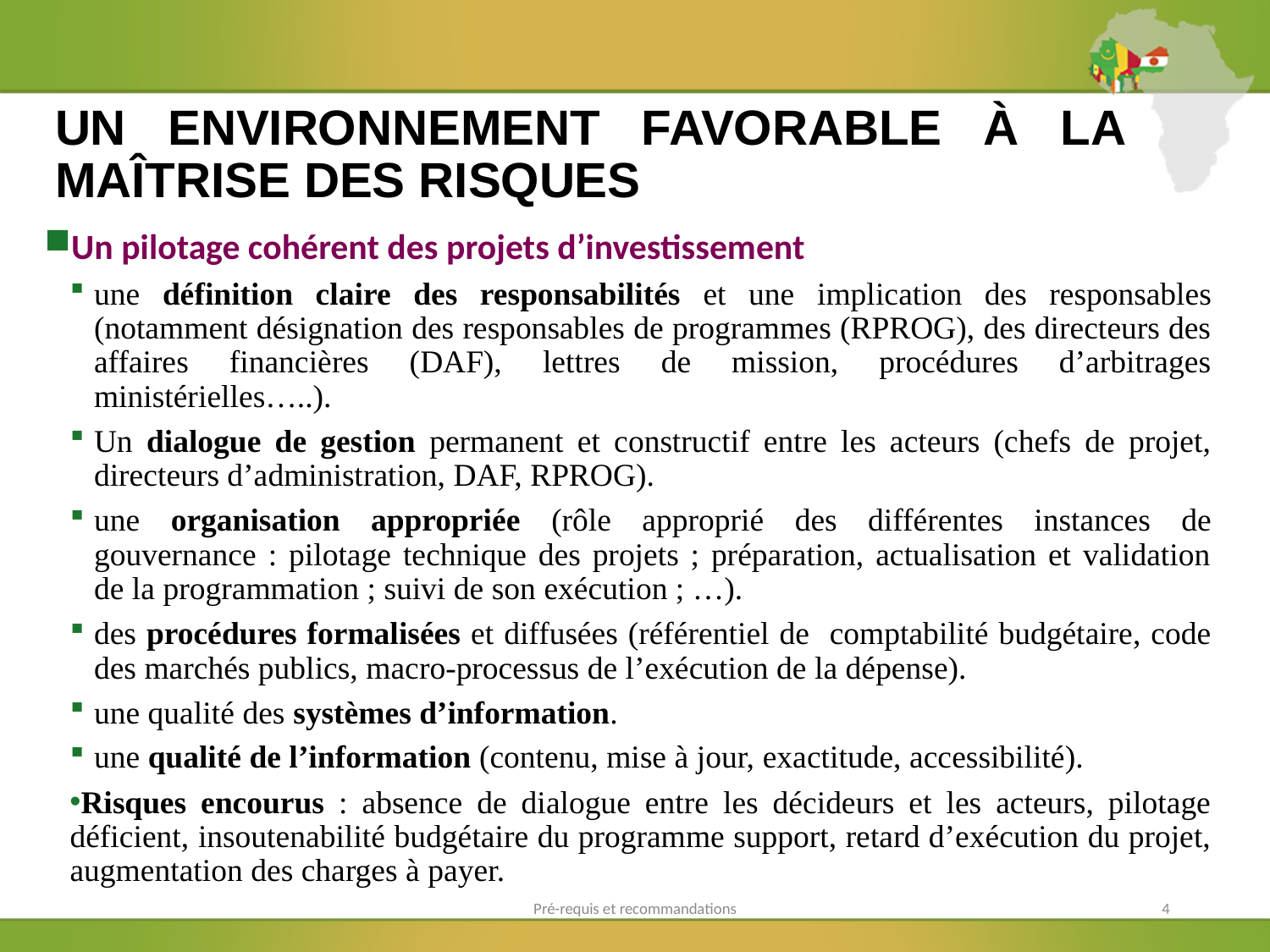

# UN ENVIRONNEMENT FAVORABLE À LA MAÎTRISE DES RISQUES
Un pilotage cohérent des projets d’investissement
une définition claire des responsabilités et une implication des responsables (notamment désignation des responsables de programmes (RPROG), des directeurs des affaires financières (DAF), lettres de mission, procédures d’arbitrages ministérielles…..).
Un dialogue de gestion permanent et constructif entre les acteurs (chefs de projet, directeurs d’administration, DAF, RPROG).
une organisation appropriée (rôle approprié des différentes instances de gouvernance : pilotage technique des projets ; préparation, actualisation et validation de la programmation ; suivi de son exécution ; …).
des procédures formalisées et diffusées (référentiel de  comptabilité budgétaire, code des marchés publics, macro-processus de l’exécution de la dépense).
une qualité des systèmes d’information.
une qualité de l’information (contenu, mise à jour, exactitude, accessibilité).
Risques encourus : absence de dialogue entre les décideurs et les acteurs, pilotage déficient, insoutenabilité budgétaire du programme support, retard d’exécution du projet, augmentation des charges à payer.

Pré-requis et recommandations
4